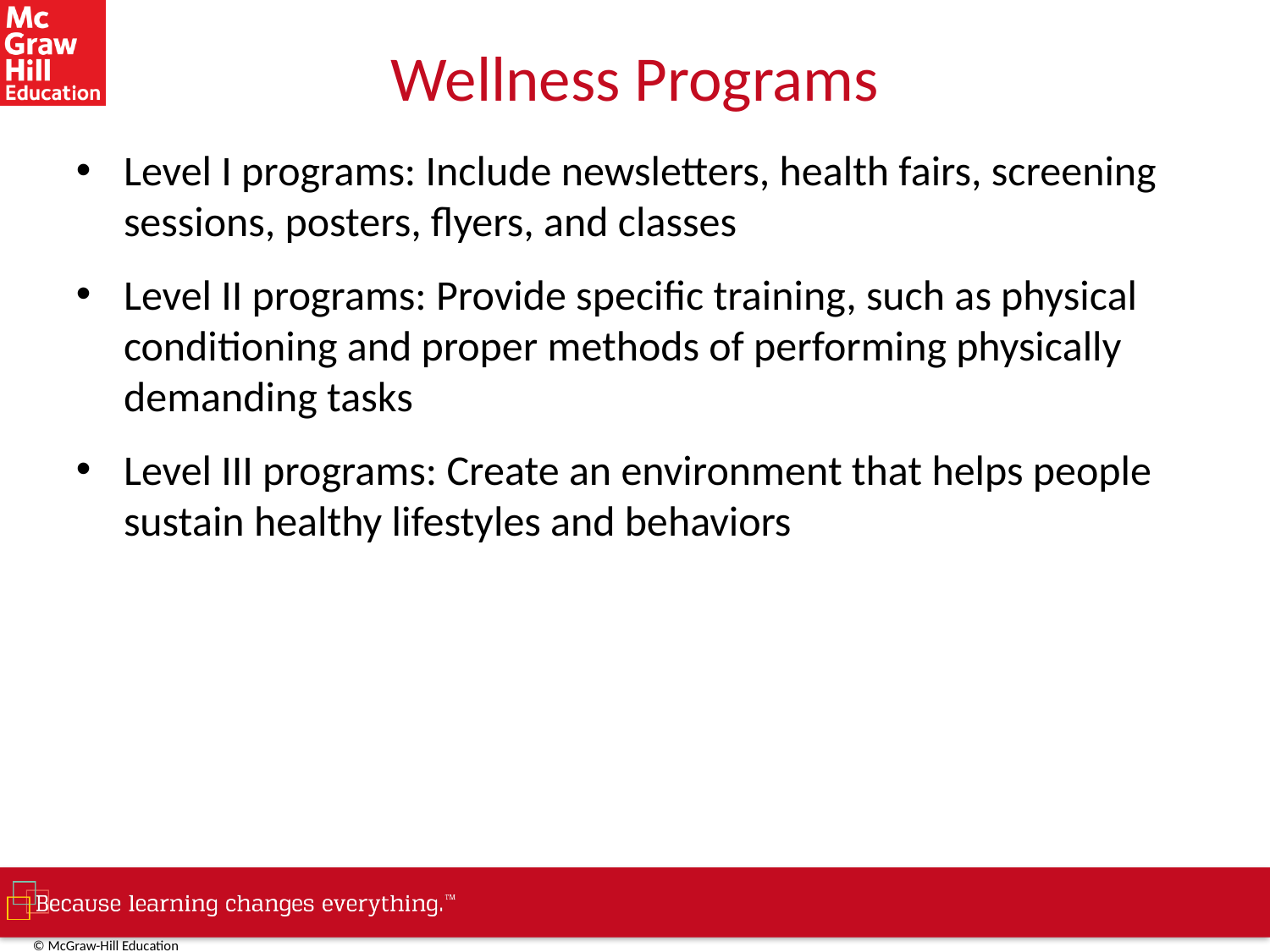

# Wellness Programs
Level I programs: Include newsletters, health fairs, screening sessions, posters, flyers, and classes
Level II programs: Provide specific training, such as physical conditioning and proper methods of performing physically demanding tasks
Level III programs: Create an environment that helps people sustain healthy lifestyles and behaviors